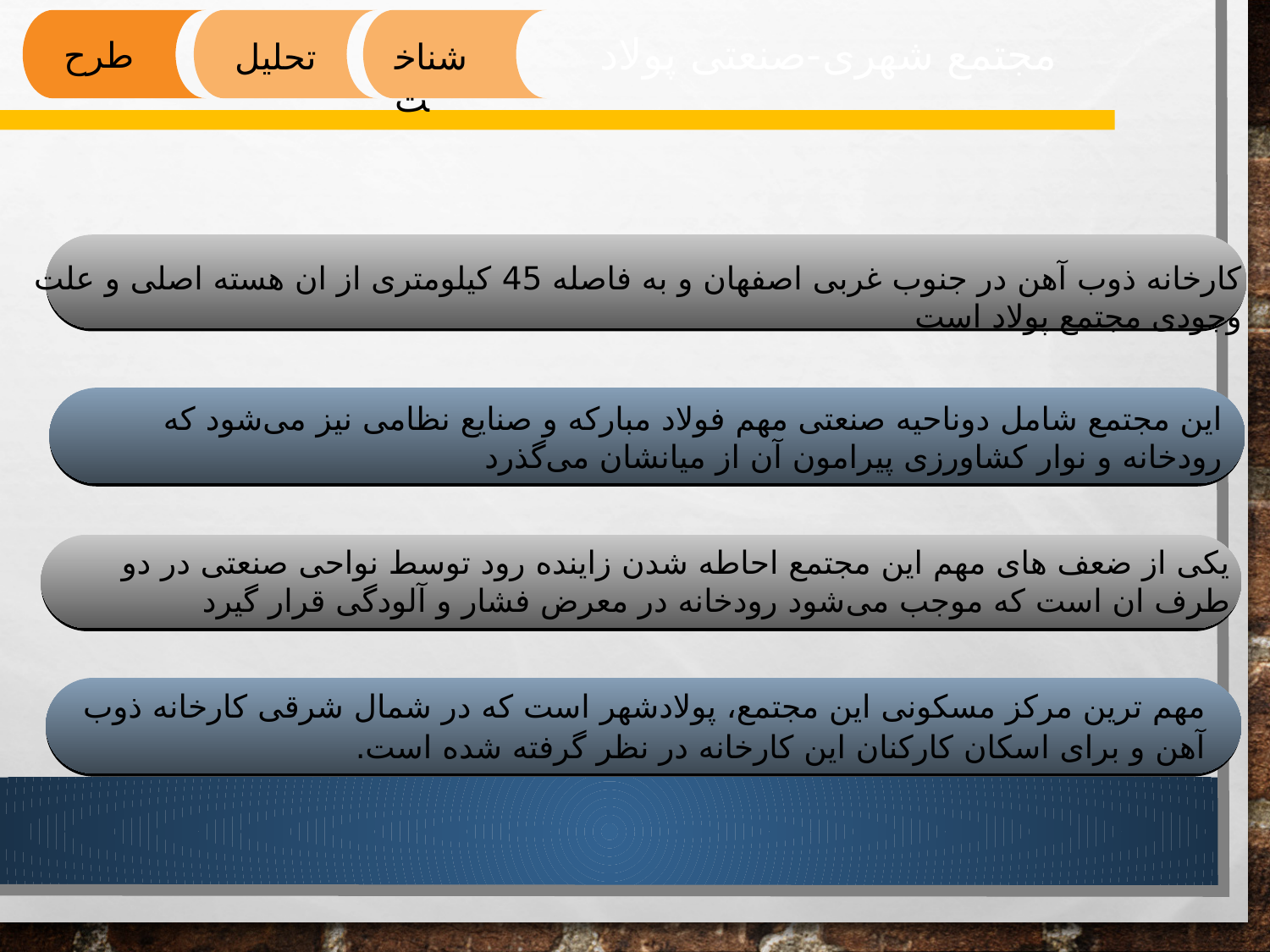

مجتمع شهری-صنعتی پولاد
طرح
تحلیل
شناخت

کارخانه ذوب آهن در جنوب غربی اصفهان و به فاصله 45 کیلومتری از ان هسته اصلی و علت وجودی مجتمع پولاد است

این مجتمع شامل دوناحیه صنعتی مهم فولاد مبارکه و صنایع نظامی نیز می‌شود که رودخانه و نوار کشاورزی پیرامون آن از میانشان می‌گذرد

یکی از ضعف های مهم این مجتمع احاطه شدن زاینده رود توسط نواحی صنعتی در دو طرف ان است که موجب می‌شود رودخانه در معرض فشار و آلودگی قرار گیرد
مهم ترین مرکز مسکونی این مجتمع، پولادشهر است که در شمال شرقی کارخانه ذوب آهن و برای اسکان کارکنان این کارخانه در نظر گرفته شده است.